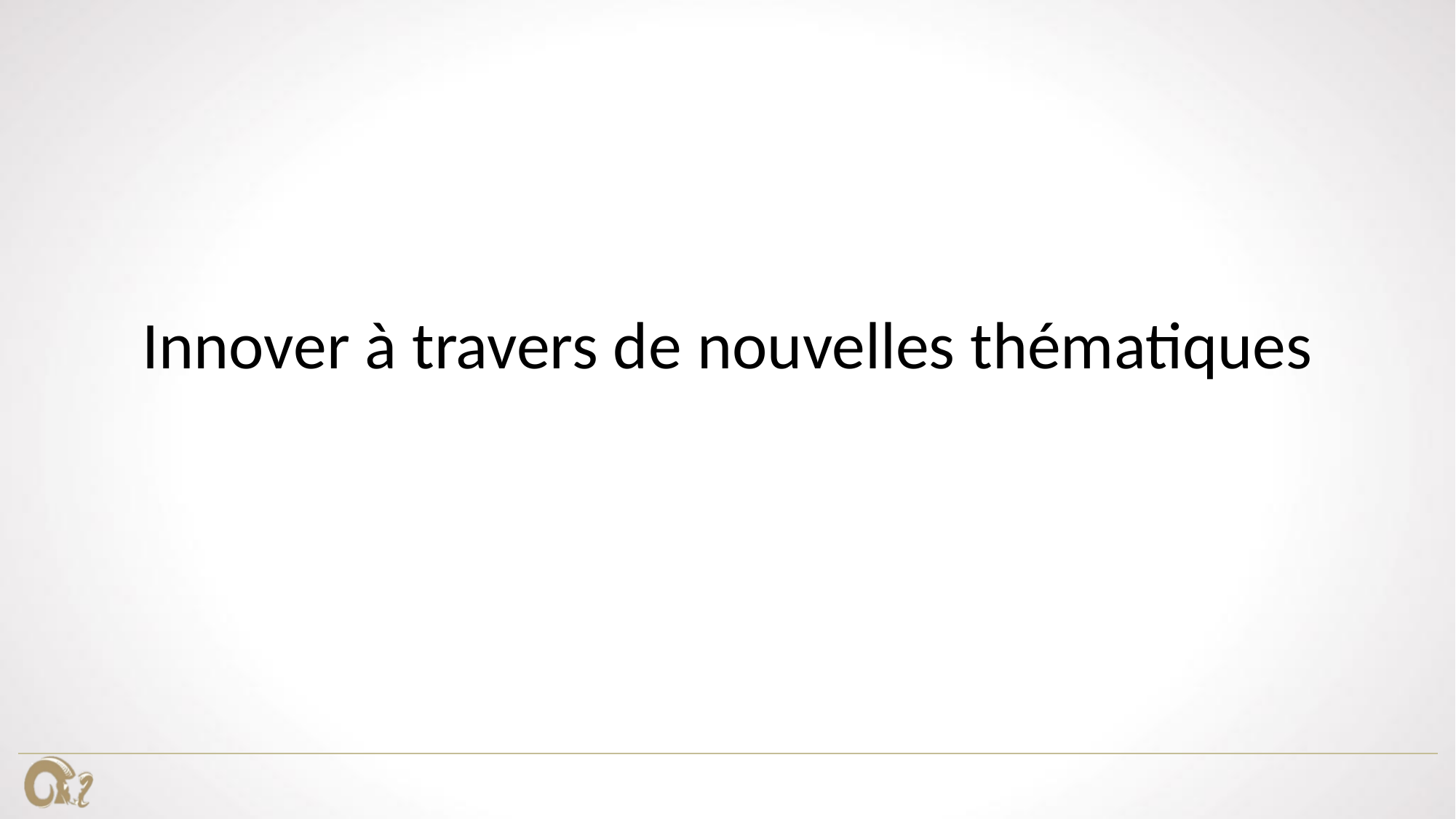

# Innover à travers de nouvelles thématiques